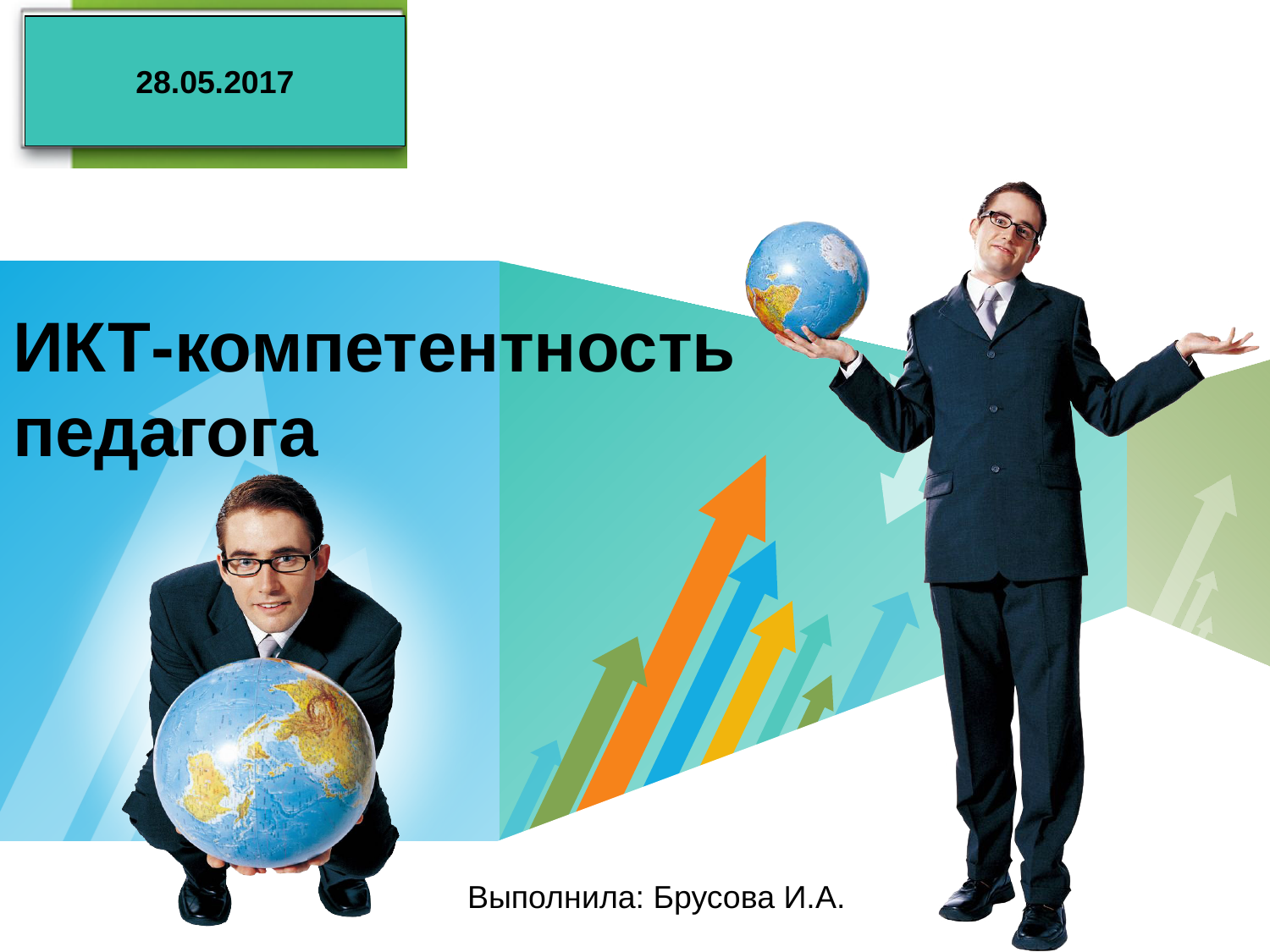

28.05.2017
# ИКТ-компетентность педагога
Выполнила: Брусова И.А.